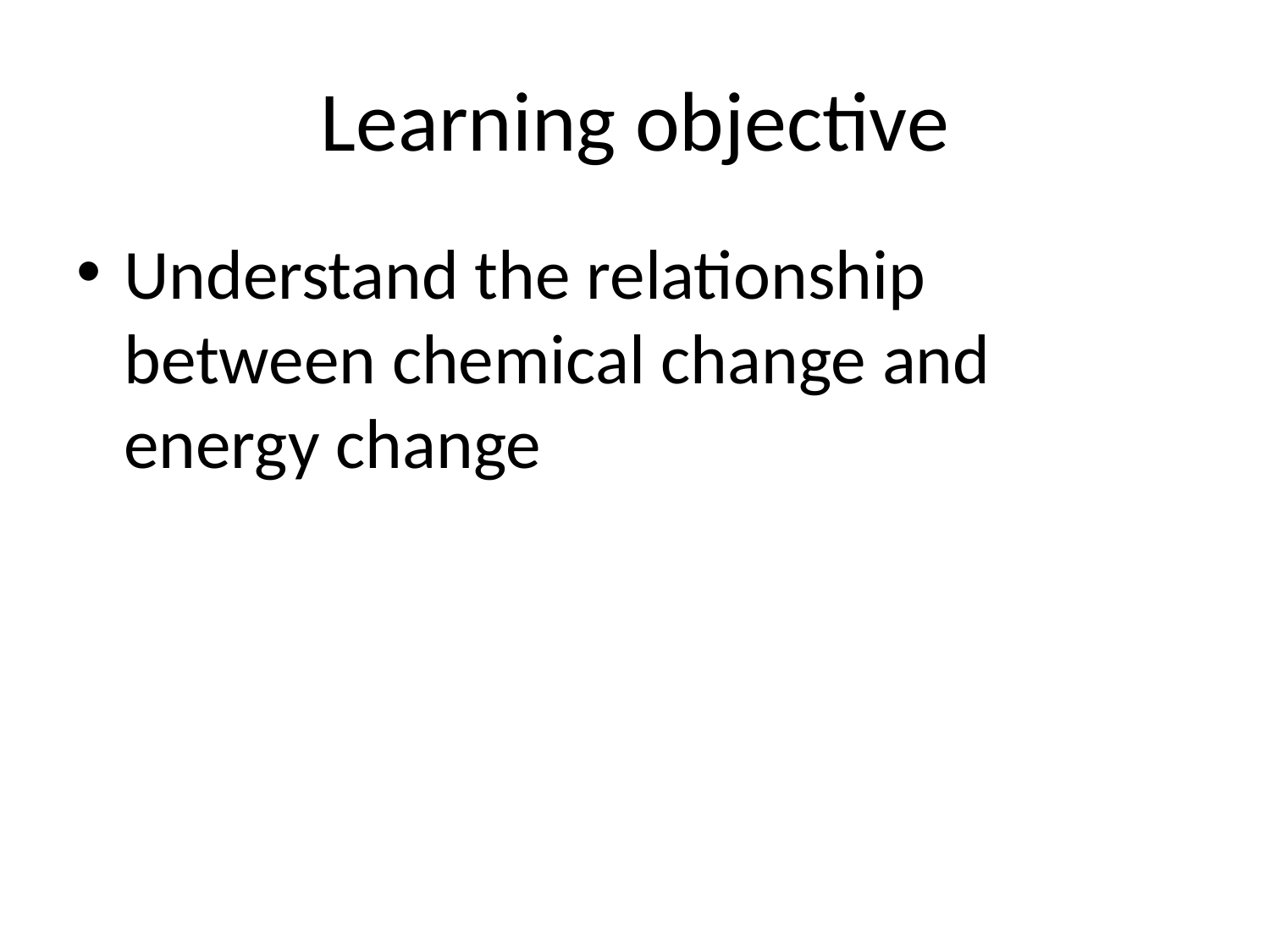

# Learning objective
Understand the relationship between chemical change and energy change